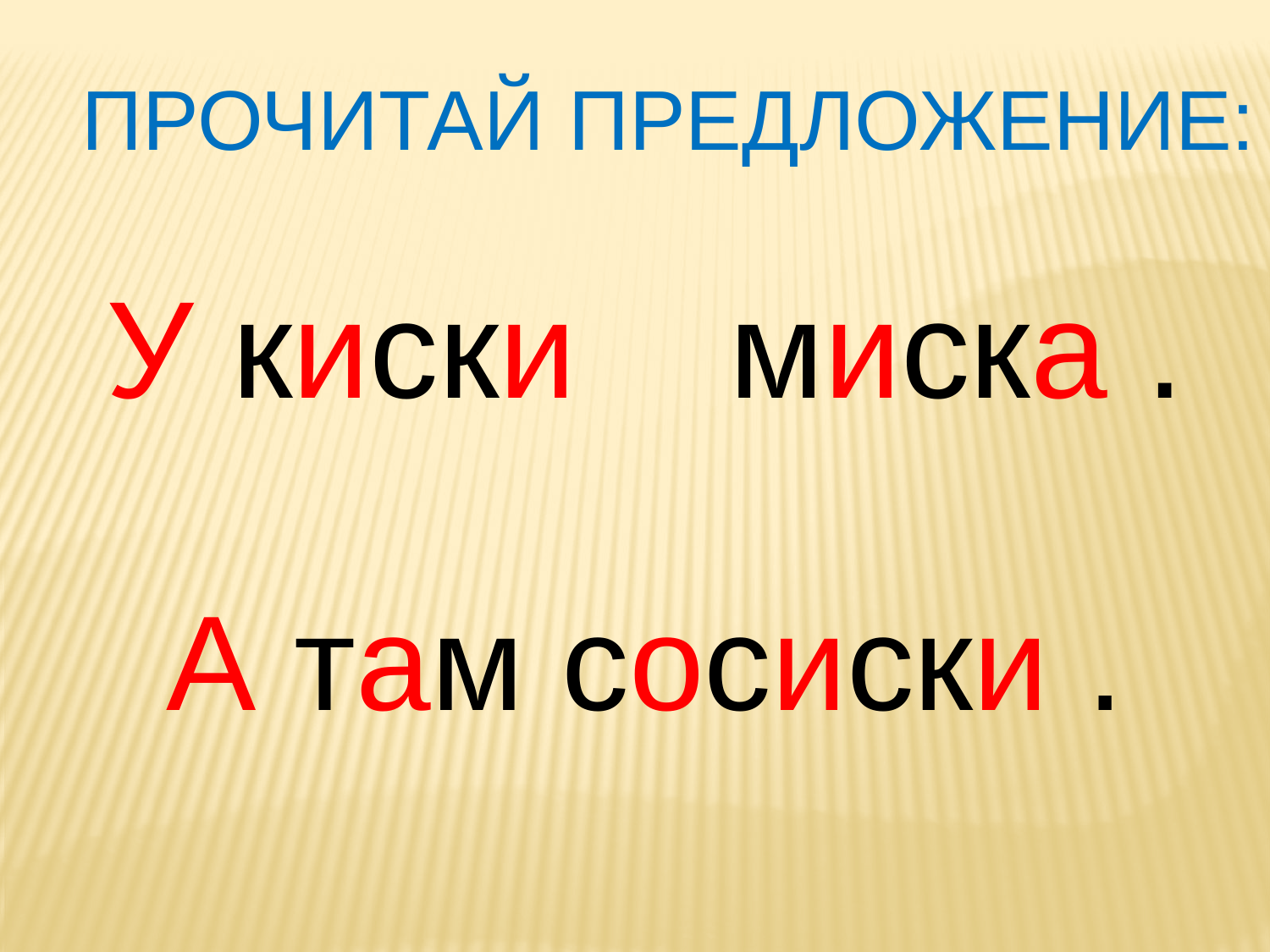

# прочитай предложение:

У киски    миска .

А там сосиски .